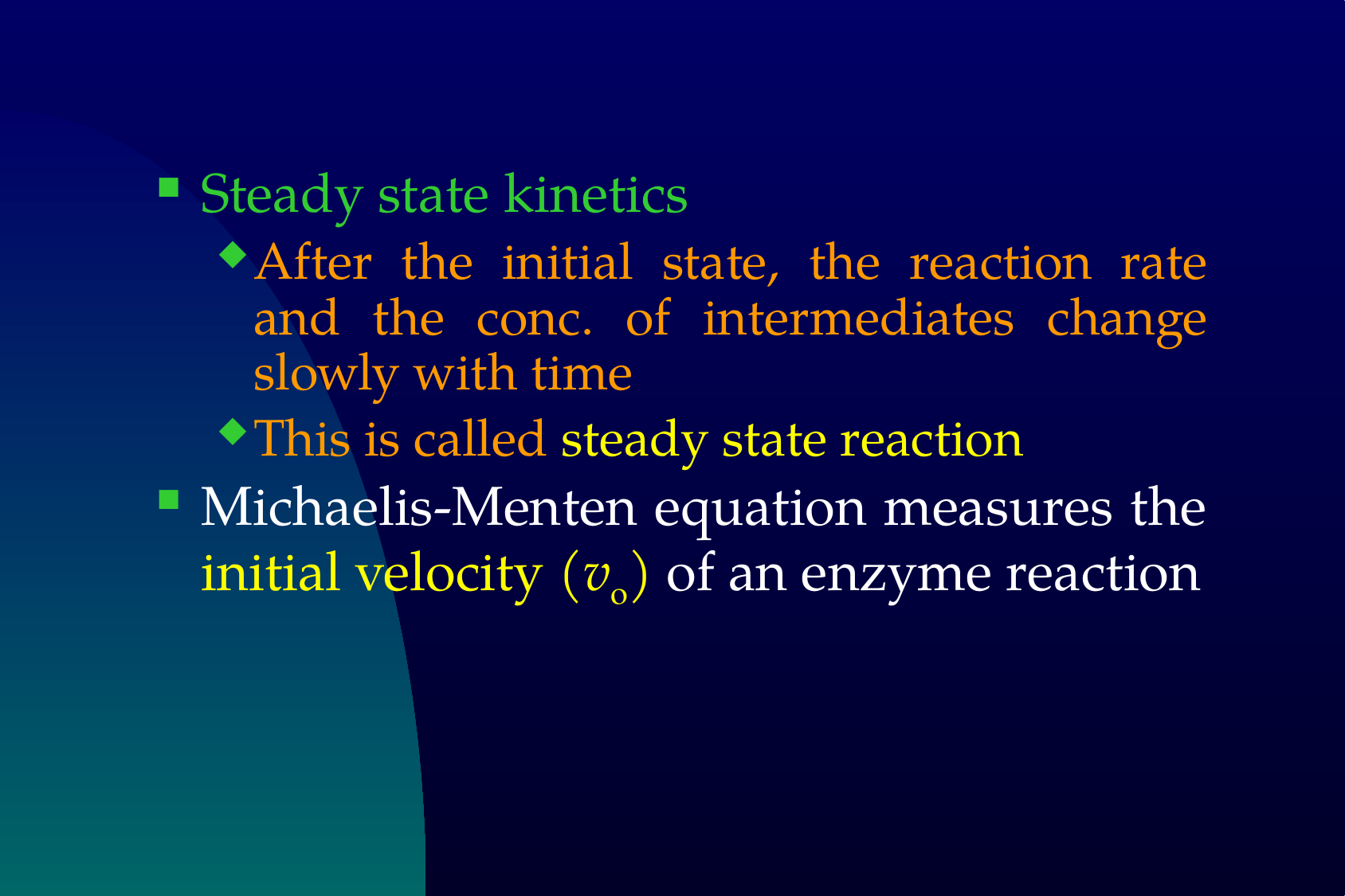

Steady state kinetics
After the initial state, the reaction rate and the conc. of intermediates change slowly with time
This is called steady state reaction
Michaelis-Menten equation measures the initial velocity (vo) of an enzyme reaction